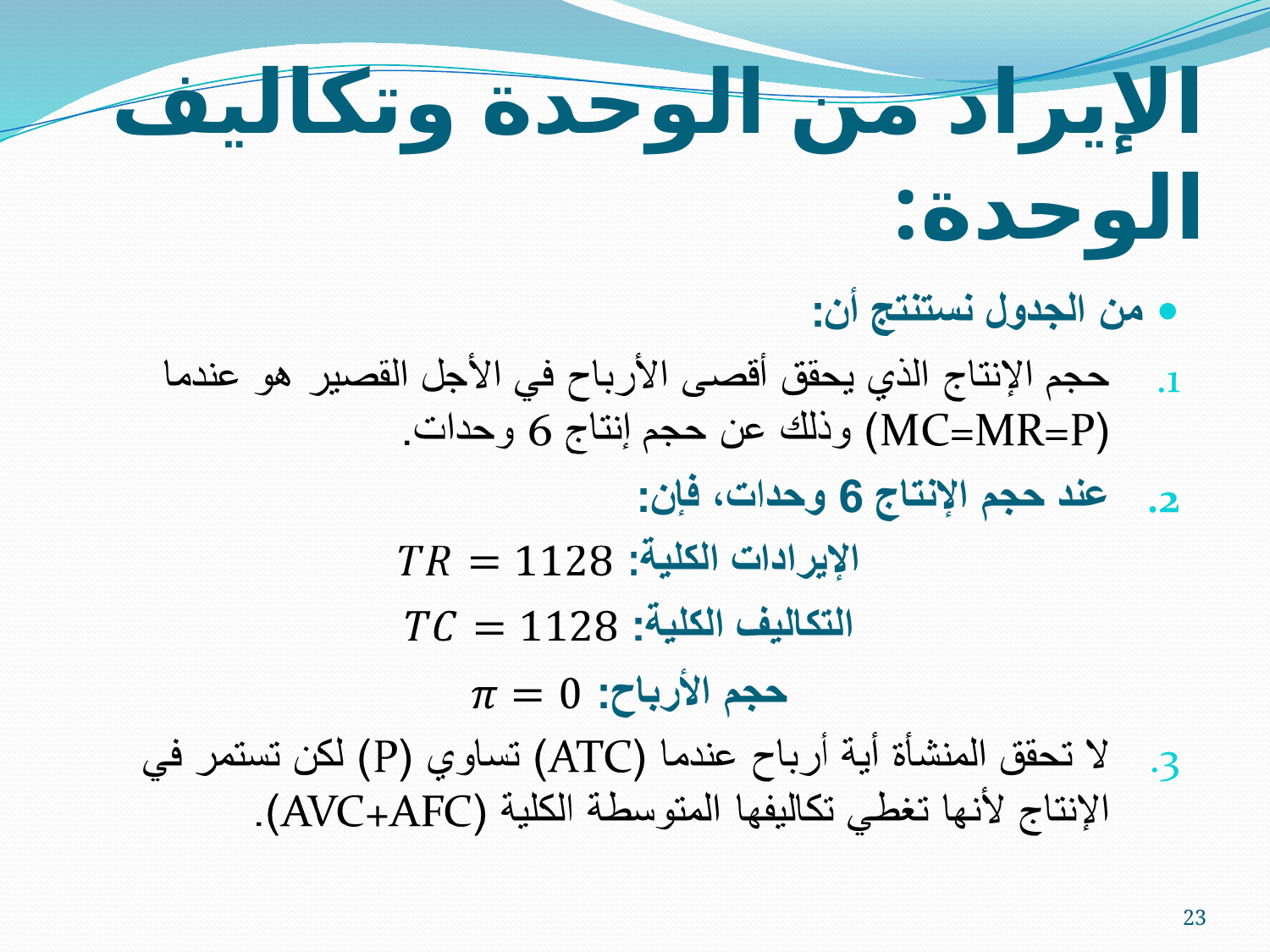

# الإيراد من الوحدة وتكاليف الوحدة:

23